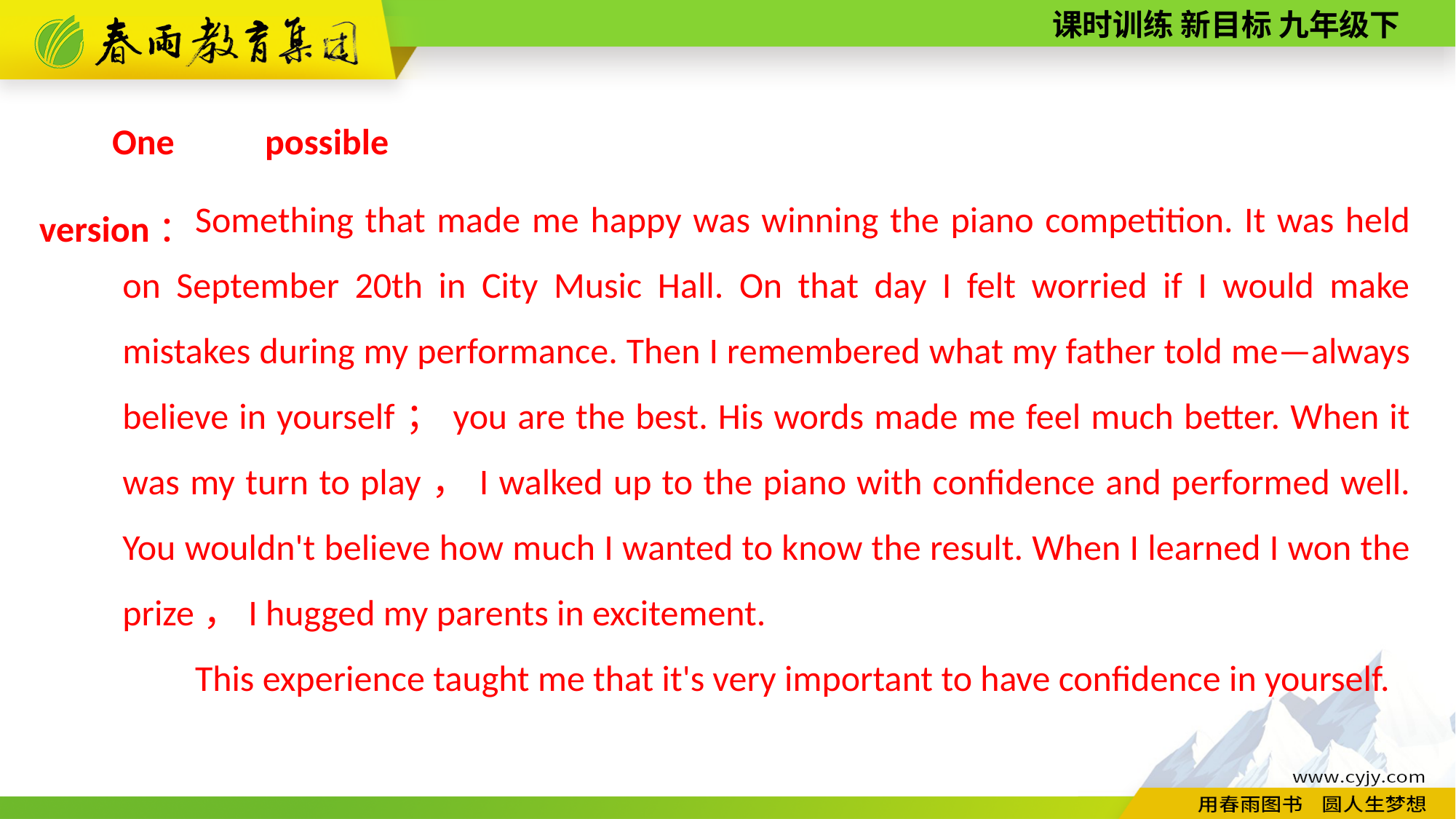

One possible version：
Something that made me happy was winning the piano competition. It was held on September 20th in City Music Hall. On that day I felt worried if I would make mistakes during my performance. Then I remembered what my father told me—always believe in yourself；you are the best. His words made me feel much better. When it was my turn to play，I walked up to the piano with confidence and performed well. You wouldn't believe how much I wanted to know the result. When I learned I won the prize，I hugged my parents in excitement.
This experience taught me that it's very important to have confidence in yourself.